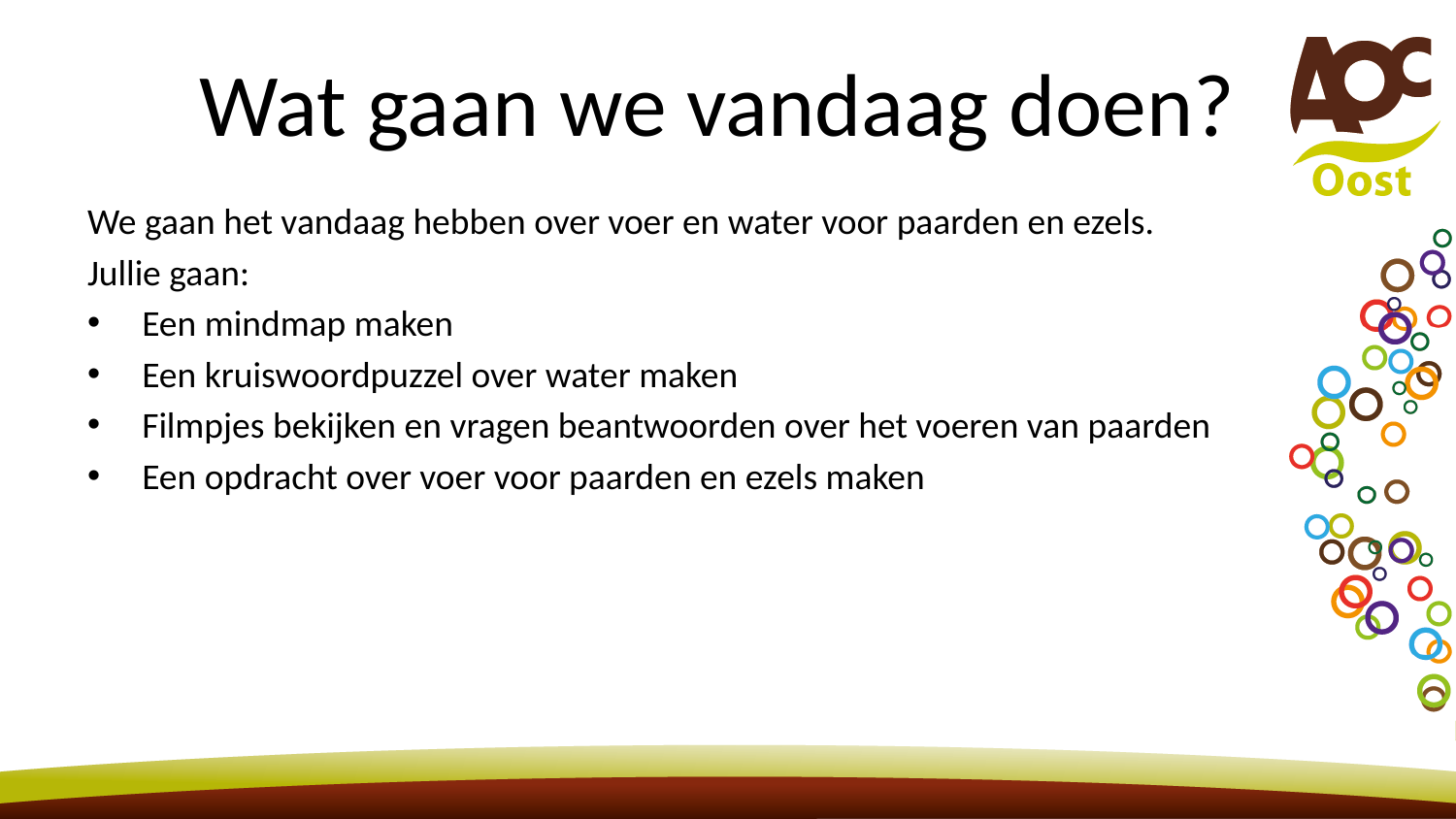

# Wat gaan we vandaag doen?
We gaan het vandaag hebben over voer en water voor paarden en ezels.
Jullie gaan:
Een mindmap maken
Een kruiswoordpuzzel over water maken
Filmpjes bekijken en vragen beantwoorden over het voeren van paarden
Een opdracht over voer voor paarden en ezels maken